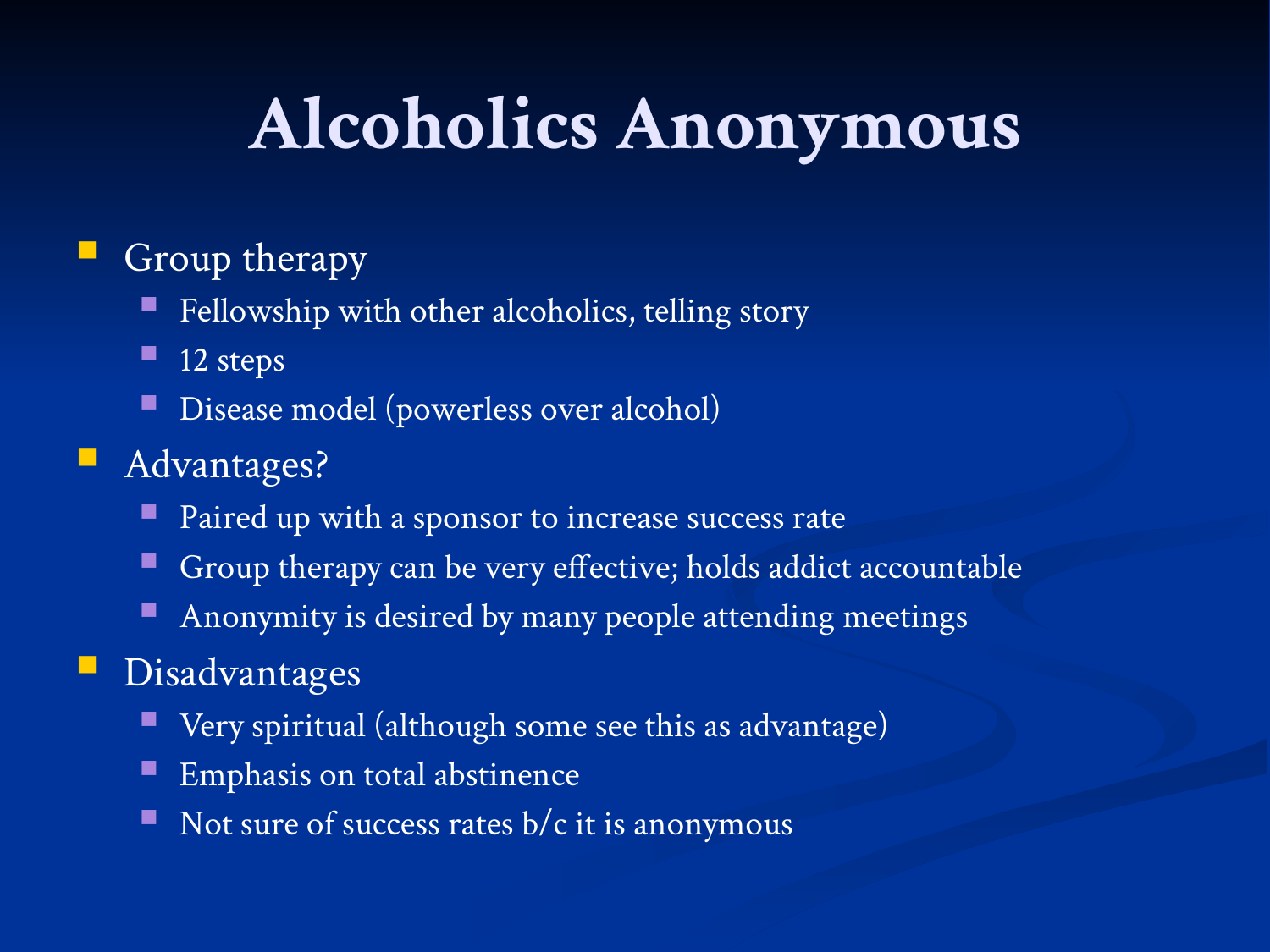

# Alcoholics Anonymous
Group therapy
Fellowship with other alcoholics, telling story
12 steps
Disease model (powerless over alcohol)
Advantages?
Paired up with a sponsor to increase success rate
Group therapy can be very effective; holds addict accountable
Anonymity is desired by many people attending meetings
Disadvantages
Very spiritual (although some see this as advantage)
Emphasis on total abstinence
Not sure of success rates b/c it is anonymous